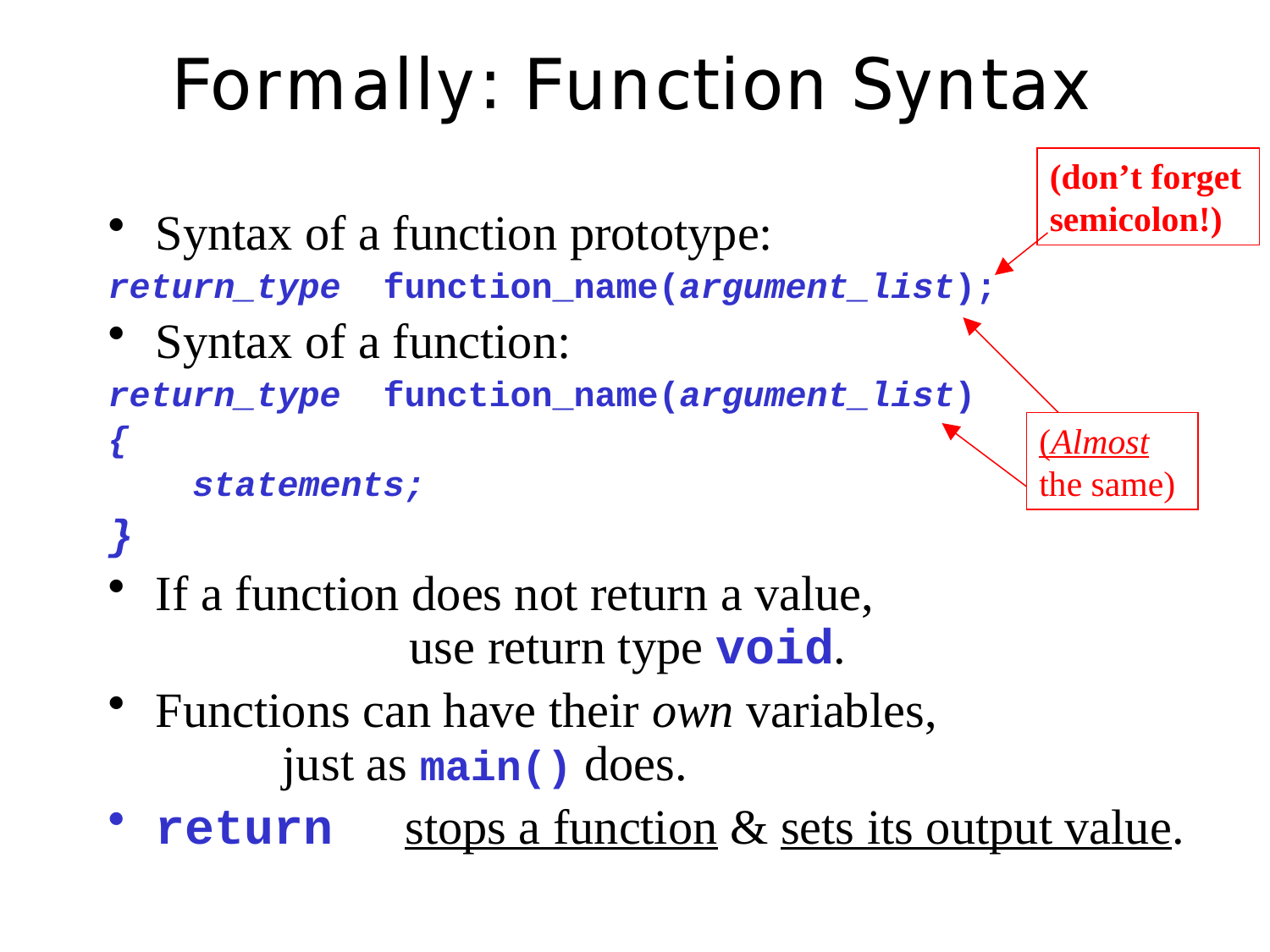

# Formally: Function Syntax
(don’t forget
semicolon!)
Syntax of a function prototype:
return_type  function_name(argument_list);
Syntax of a function:
return_type  function_name(argument_list)
{
    statements;
}
If a function does not return a value,
		use return type void.
Functions can have their own variables,
	just as main() does.
return   stops a function & sets its output value.

(Almost the same)